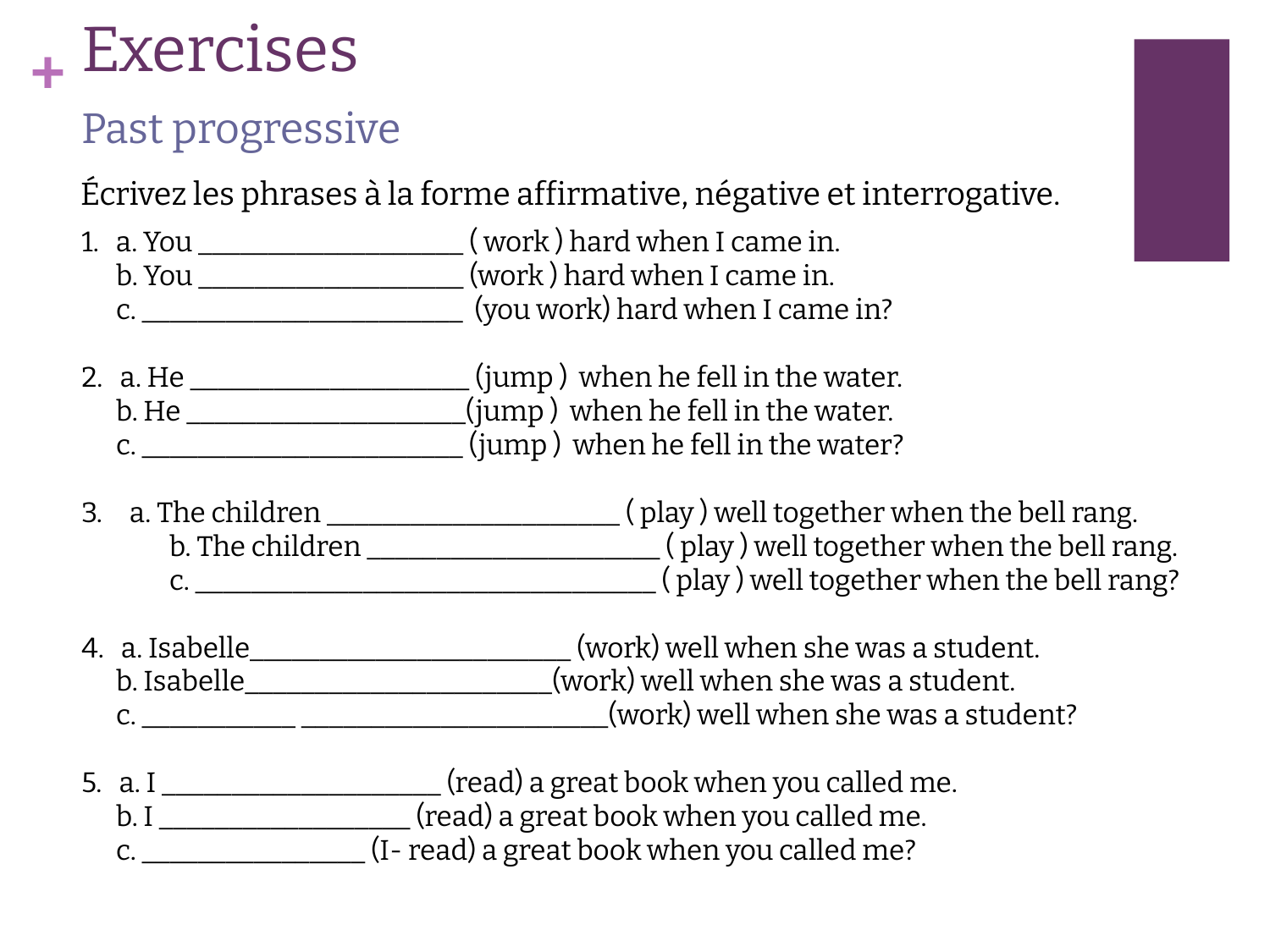

Exercises
Past progressive
Écrivez les phrases à la forme affirmative, négative et interrogative.
1.   a. You ___________________ ( work ) hard when I came in.
      b. You ___________________ (work ) hard when I came in.
      c. _______________________  (you work) hard when I came in?

2.   a. He ____________________ (jump )  when he fell in the water.
      b. He ____________________(jump )  when he fell in the water.
      c. _______________________ (jump )  when he fell in the water?

a. The children _____________________ ( play ) well together when the bell rang.
	       b. The children _____________________ ( play ) well together when the bell rang.           c. _________________________________ ( play ) well together when the bell rang?

4.   a. Isabelle_______________________ (work) well when she was a student.
      b. Isabelle______________________(work) well when she was a student.
      c. ___________ ______________________(work) well when she was a student?

5.   a. I ____________________ (read) a great book when you called me.
      b. I __________________ (read) a great book when you called me.
      c. ________________ (I- read) a great book when you called me?